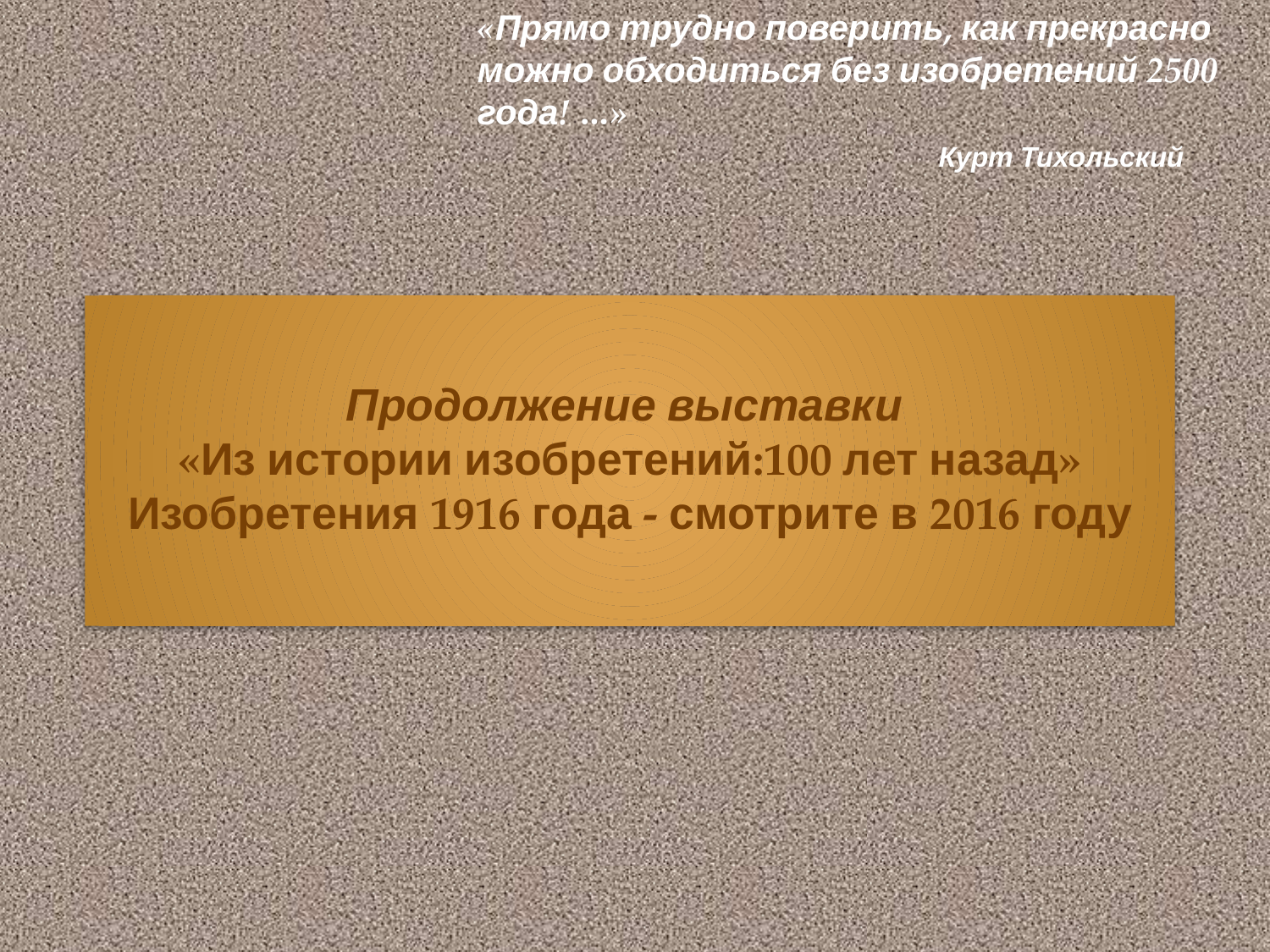

«Прямо трудно поверить, как прекрасно можно обходиться без изобретений 2500 года! …»
			         Курт Тихольский
# Продолжение выставки «Из истории изобретений:100 лет назад» Изобретения 1916 года - смотрите в 2016 году